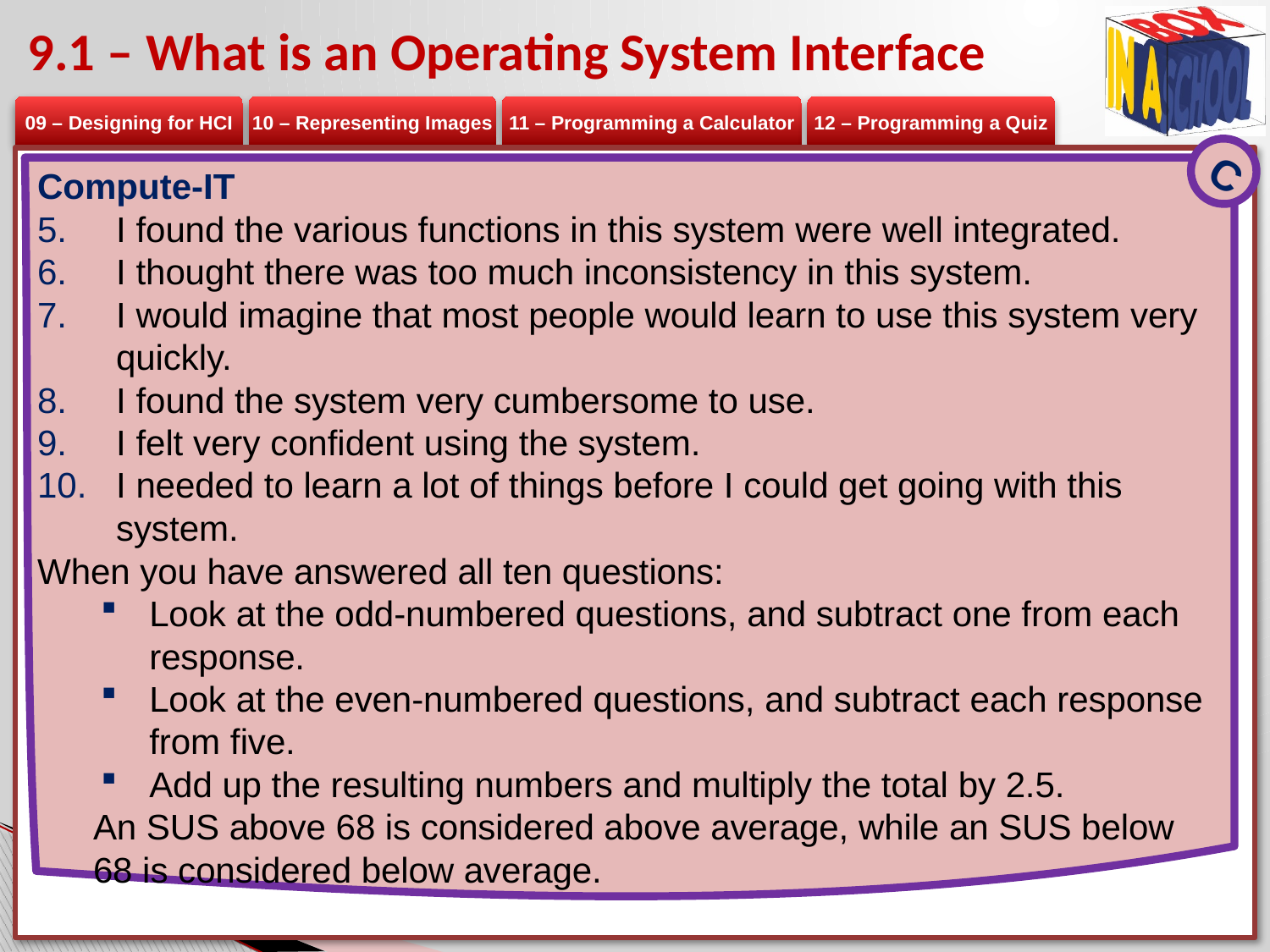

# 9.1 – What is an Operating System Interface
C
Compute-IT
I found the various functions in this system were well integrated.
I thought there was too much inconsistency in this system.
I would imagine that most people would learn to use this system very quickly.
I found the system very cumbersome to use.
I felt very confident using the system.
I needed to learn a lot of things before I could get going with this system.
When you have answered all ten questions:
Look at the odd-numbered questions, and subtract one from each response.
Look at the even-numbered questions, and subtract each response from five.
Add up the resulting numbers and multiply the total by 2.5.
An SUS above 68 is considered above average, while an SUS below 68 is considered below average.